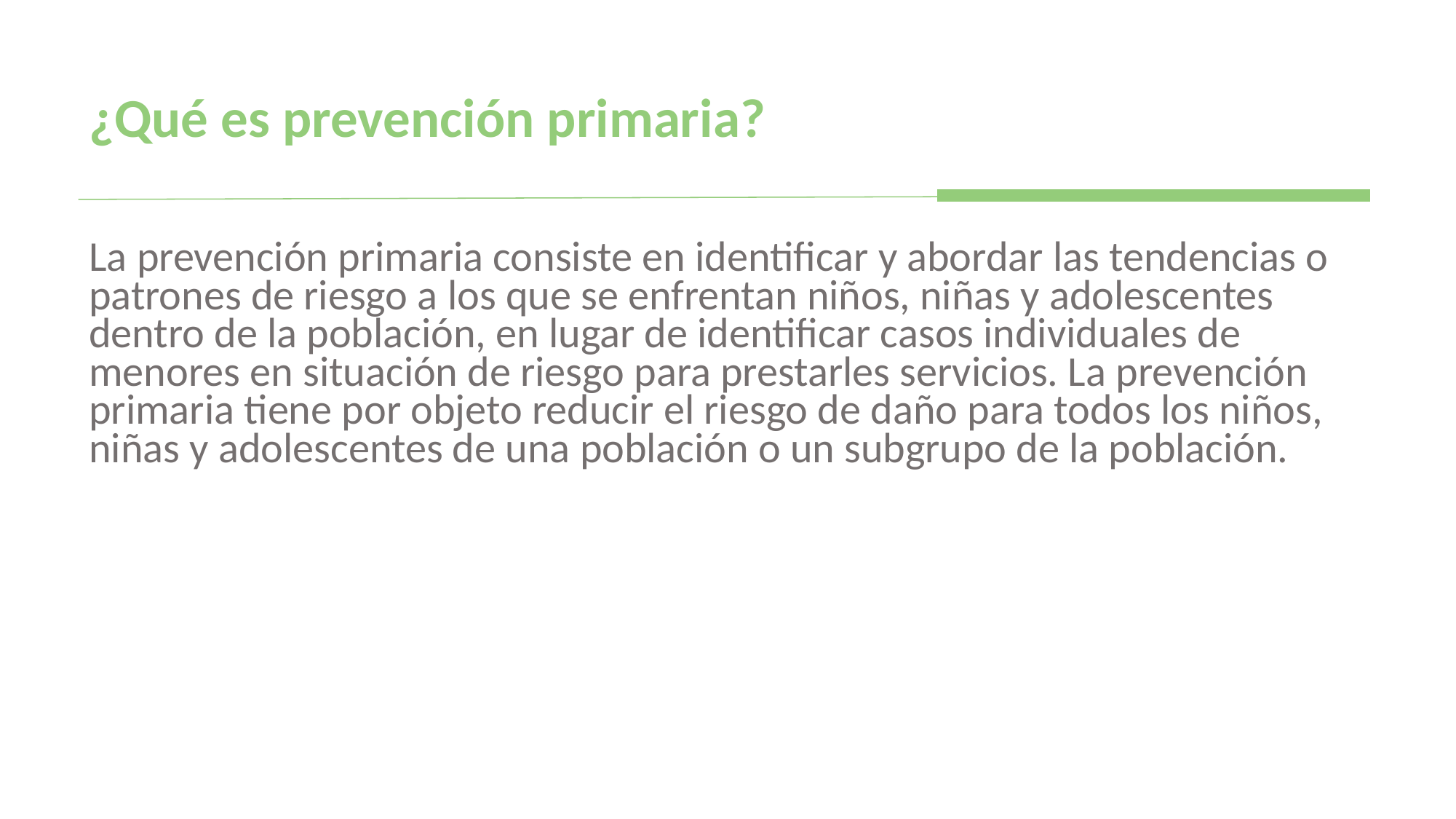

# ¿Qué es prevención primaria?
La prevención primaria consiste en identificar y abordar las tendencias o patrones de riesgo a los que se enfrentan niños, niñas y adolescentes dentro de la población, en lugar de identificar casos individuales de menores en situación de riesgo para prestarles servicios. La prevención primaria tiene por objeto reducir el riesgo de daño para todos los niños, niñas y adolescentes de una población o un subgrupo de la población.